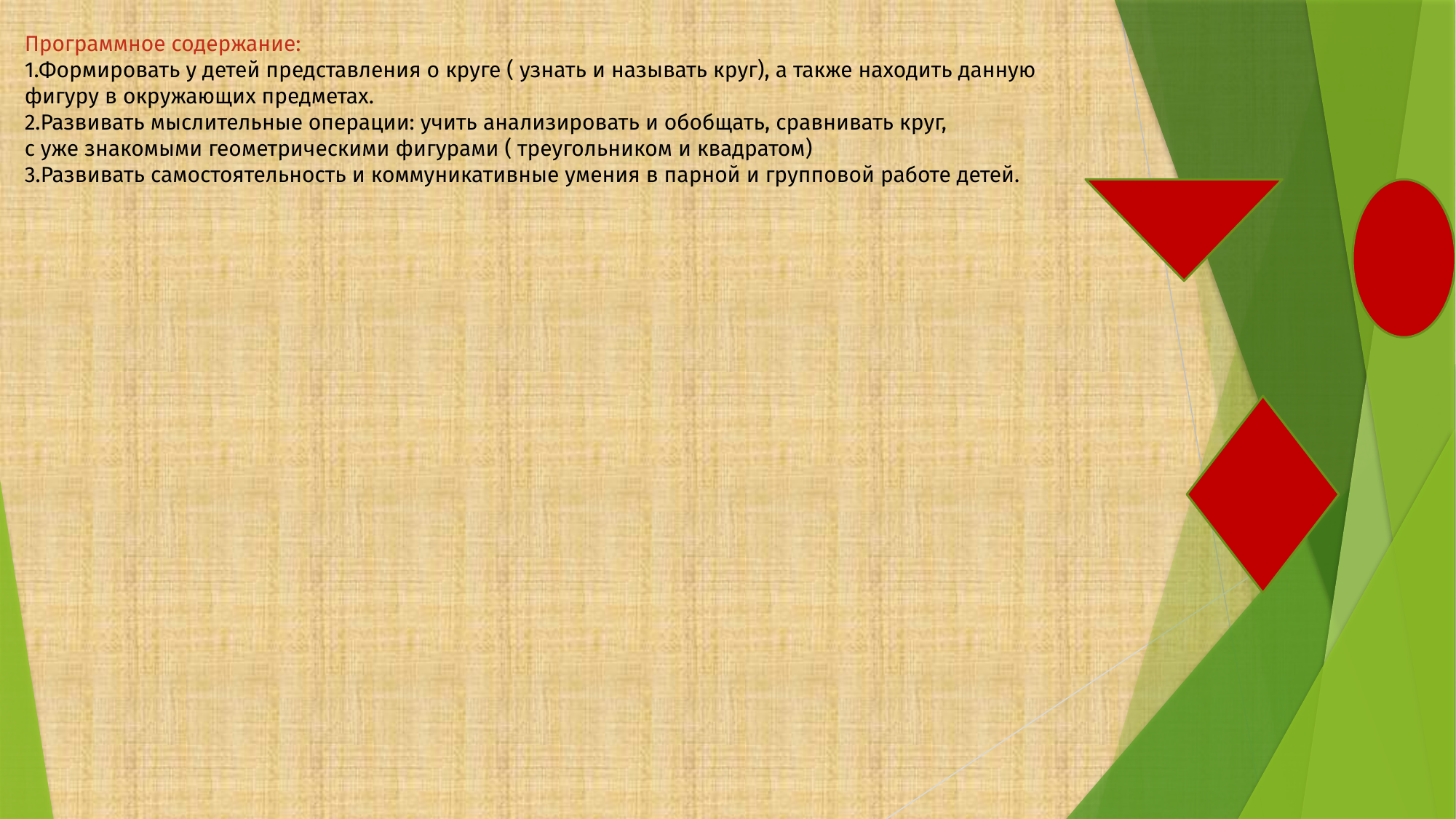

# Программное содержание: 1.Формировать у детей представления о круге ( узнать и называть круг), а также находить данную фигуру в окружающих предметах. 2.Развивать мыслительные операции: учить анализировать и обобщать, сравнивать круг, с уже знакомыми геометрическими фигурами ( треугольником и квадратом) 3.Развивать самостоятельность и коммуникативные умения в парной и групповой работе детей.